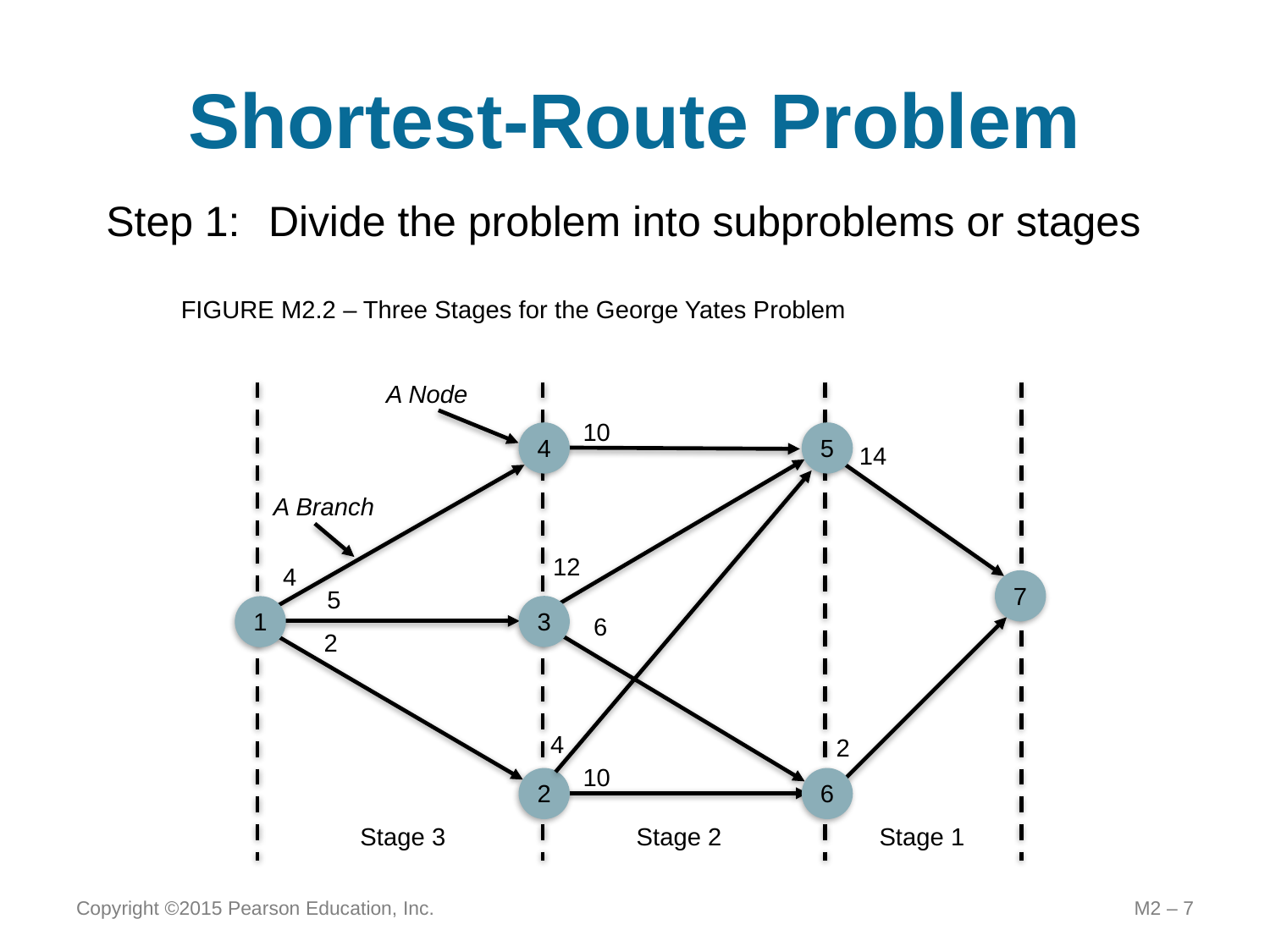

# Shortest-Route Problem
Step 1:	Divide the problem into subproblems or stages
FIGURE M2.2 – Three Stages for the George Yates Problem
A Node
A Branch
Stage 3
Stage 2
Stage 1
10

4

5
14
12
4

7
5

3

1
6
2
4
2
10

2

6
Copyright ©2015 Pearson Education, Inc.
M2 – 7